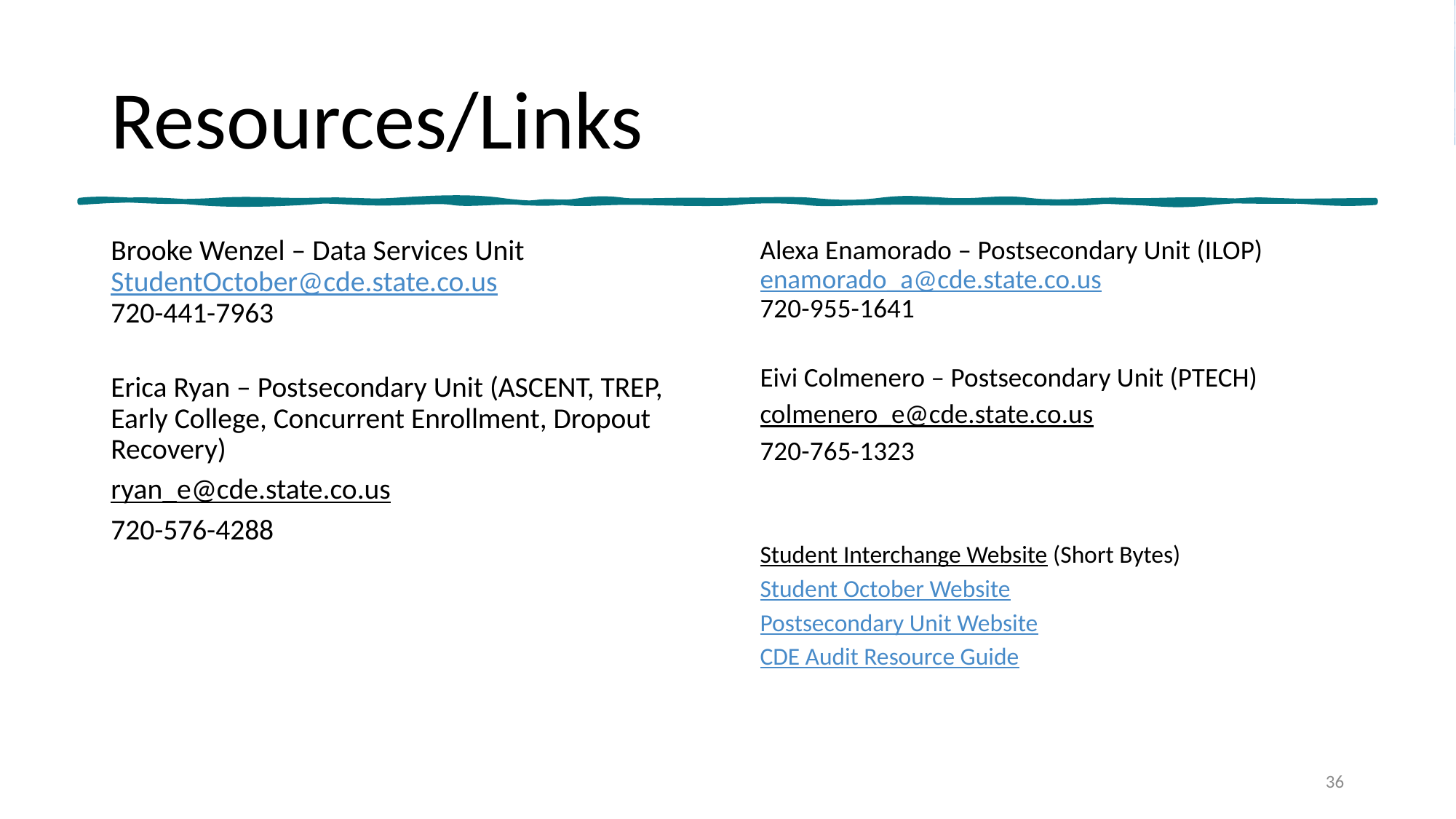

# Resources/Links

Brooke Wenzel – Data Services Unit
StudentOctober@cde.state.co.us
720-441-7963
Erica Ryan – Postsecondary Unit (ASCENT, TREP, Early College, Concurrent Enrollment, Dropout Recovery)
ryan_e@cde.state.co.us
720-576-4288

Alexa Enamorado – Postsecondary Unit (ILOP)
enamorado_a@cde.state.co.us
720-955-1641
Eivi Colmenero – Postsecondary Unit (PTECH)
colmenero_e@cde.state.co.us
720-765-1323

Student Interchange Website (Short Bytes)
Student October Website
Postsecondary Unit Website
CDE Audit Resource Guide

36